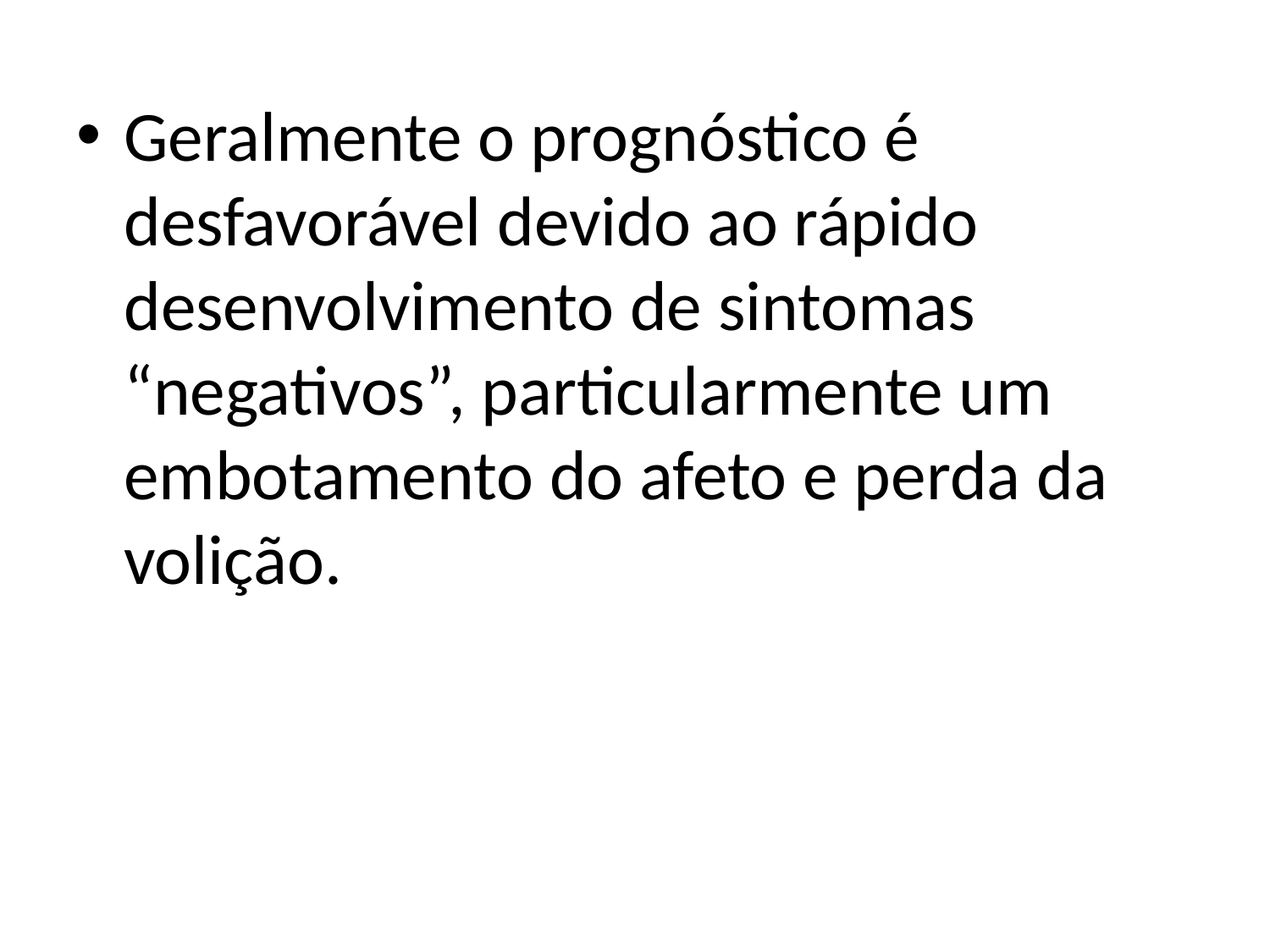

Geralmente o prognóstico é desfavorável devido ao rápido desenvolvimento de sintomas “negativos”, particularmente um embotamento do afeto e perda da volição.